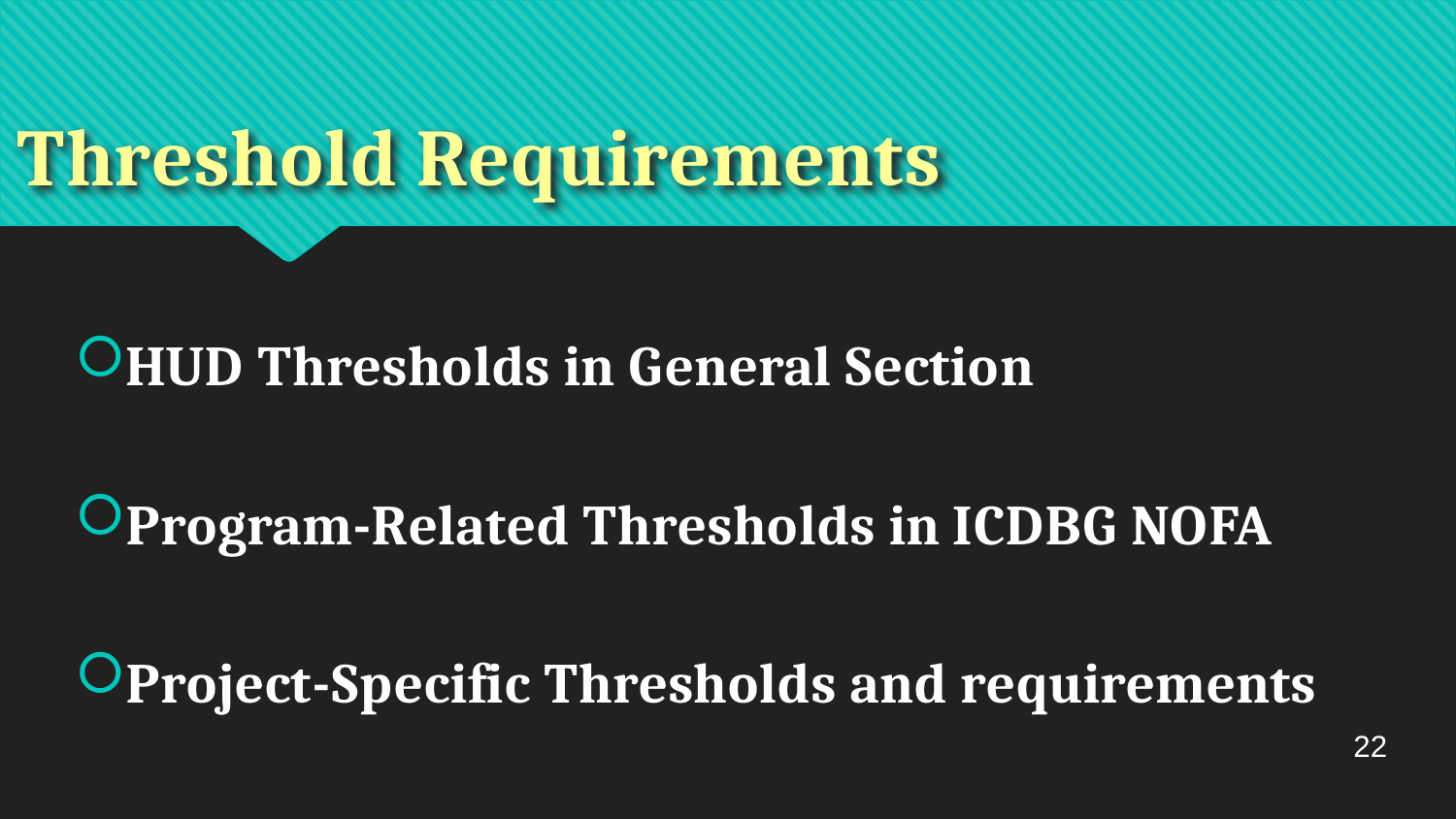

# Threshold Requirements
HUD Thresholds in General Section

Program-Related Thresholds in ICDBG NOFA

Project-Specific Thresholds and requirements
22